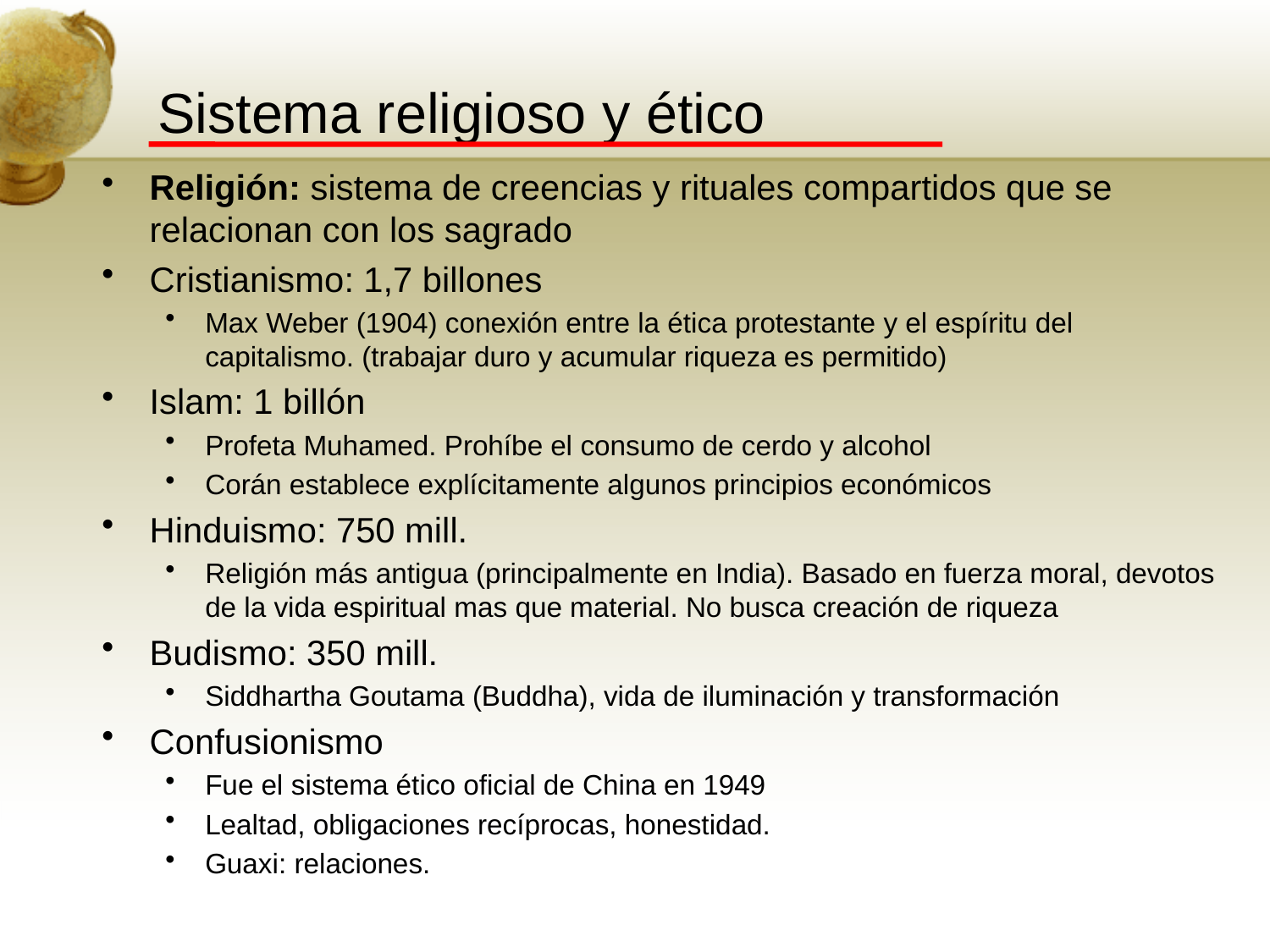

# Sistema religioso y ético

Religión: sistema de creencias y rituales compartidos que se relacionan con los sagrado
Cristianismo: 1,7 billones
Max Weber (1904) conexión entre la ética protestante y el espíritu del capitalismo. (trabajar duro y acumular riqueza es permitido)
Islam: 1 billón
Profeta Muhamed. Prohíbe el consumo de cerdo y alcohol
Corán establece explícitamente algunos principios económicos
Hinduismo: 750 mill.
Religión más antigua (principalmente en India). Basado en fuerza moral, devotos de la vida espiritual mas que material. No busca creación de riqueza
Budismo: 350 mill.
Siddhartha Goutama (Buddha), vida de iluminación y transformación
Confusionismo
Fue el sistema ético oficial de China en 1949
Lealtad, obligaciones recíprocas, honestidad.
Guaxi: relaciones.